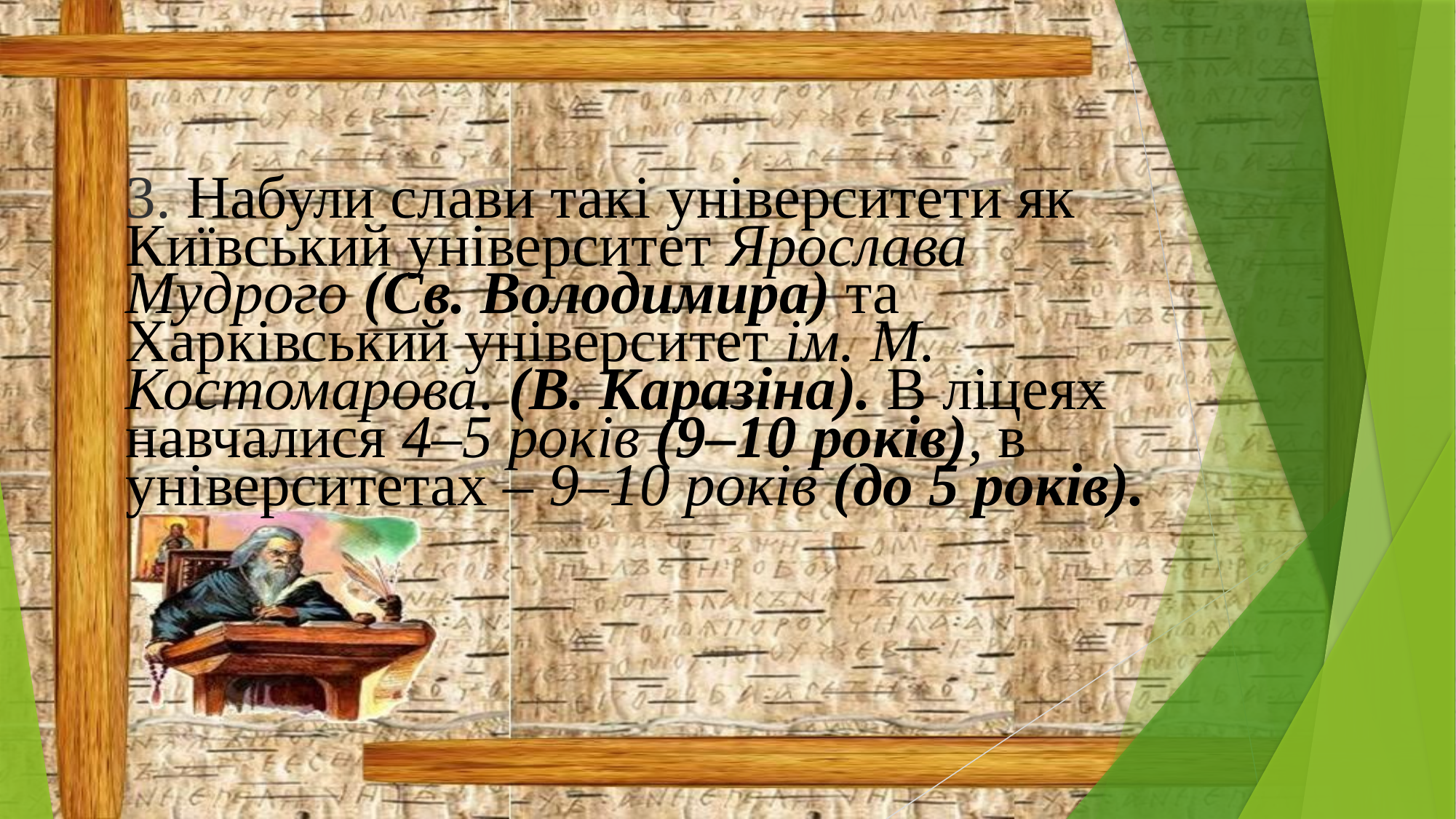

3. Набули слави такі університети як

Київський університет Ярослава

Мудрого (Св. Володимира) та

Харківський університет ім. М.

Костомарова. (В. Каразіна). В ліцеях

навчалися 4–5 років (9–10 років), в

університетах – 9–10 років (до 5 років).